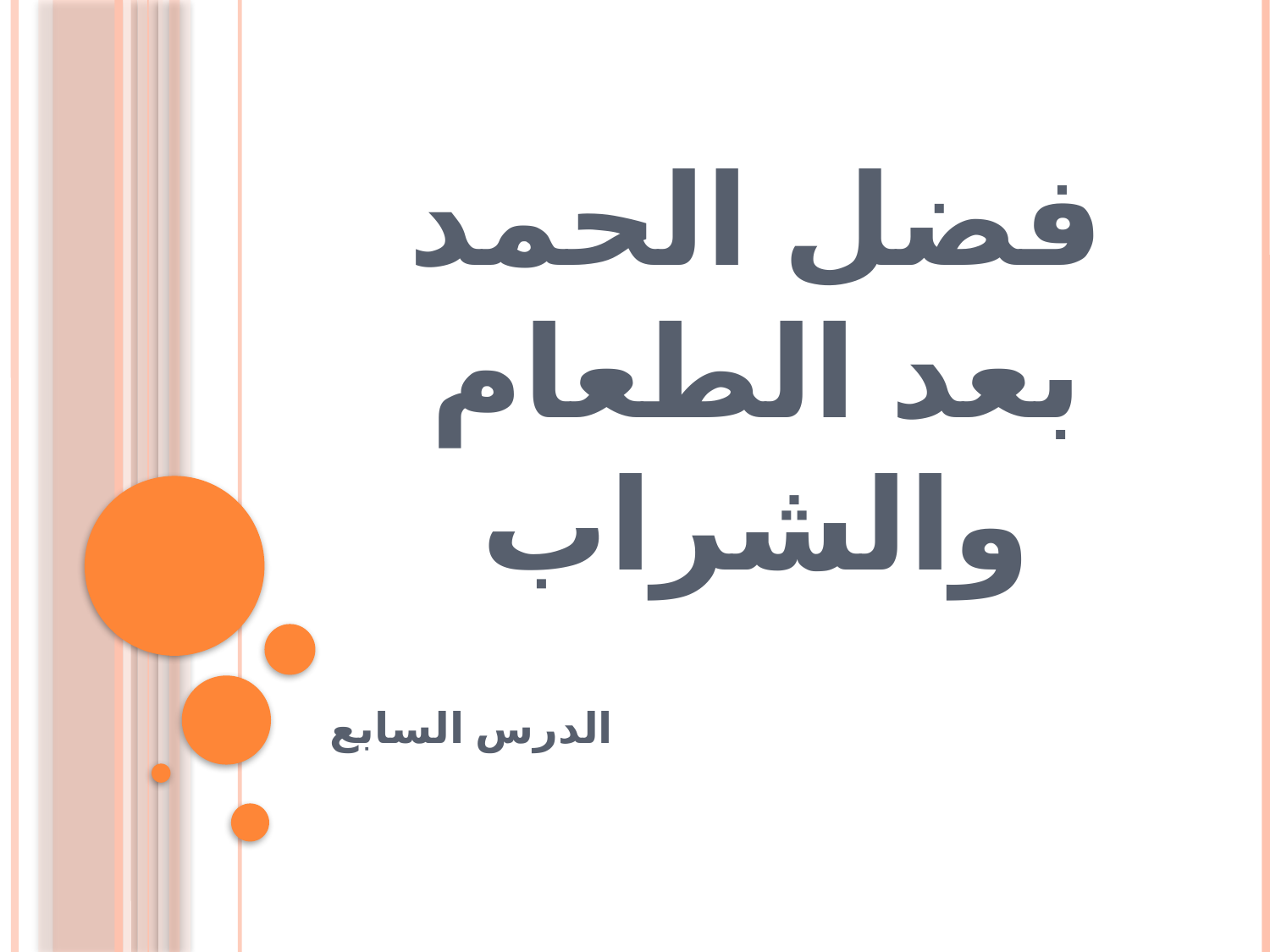

# فضل الحمد بعد الطعام والشراب
الدرس السابع